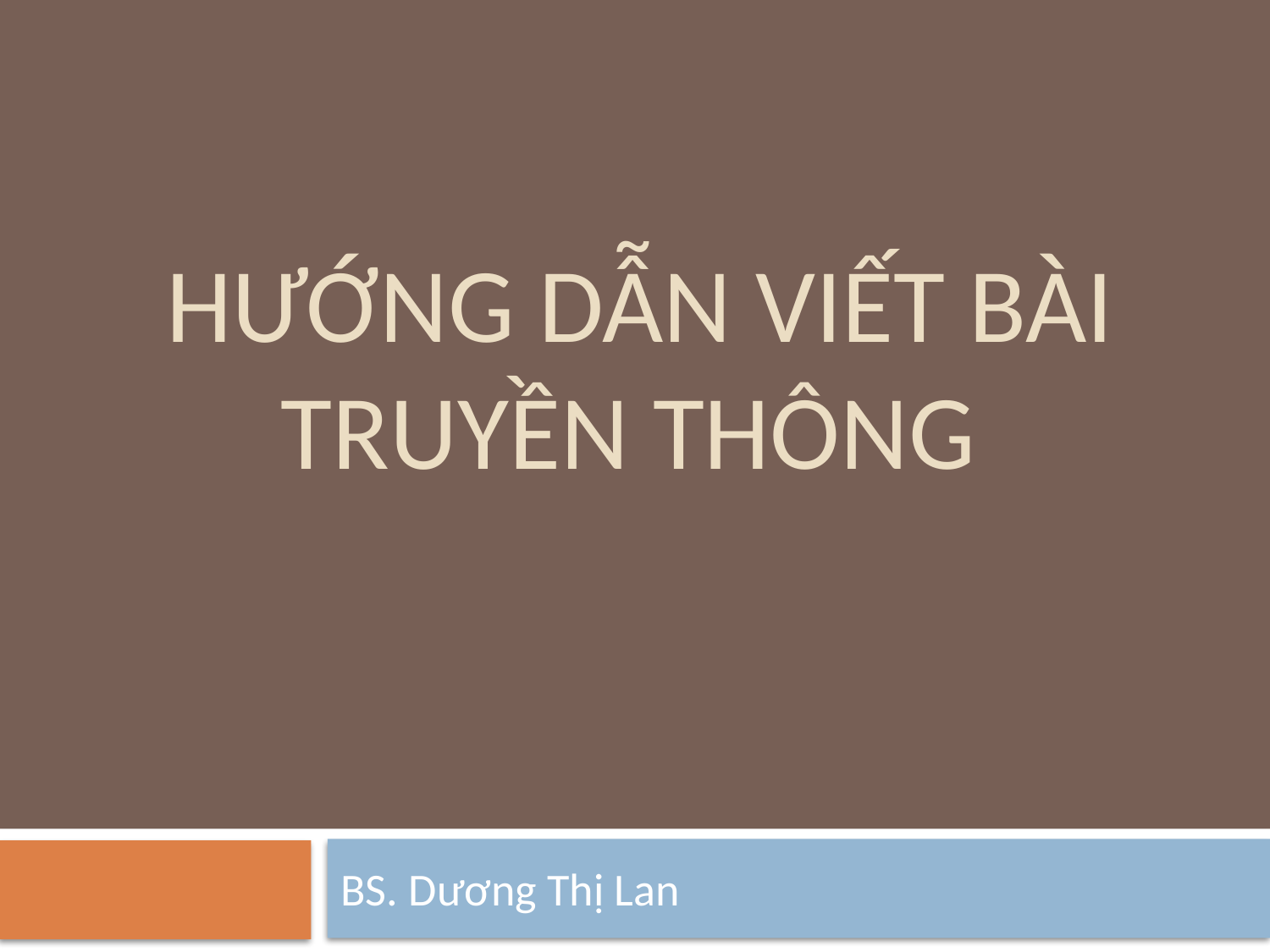

# HƯỚNG DẪN VIẾT BÀI TRUYỀN THÔNG
BS. Dương Thị Lan